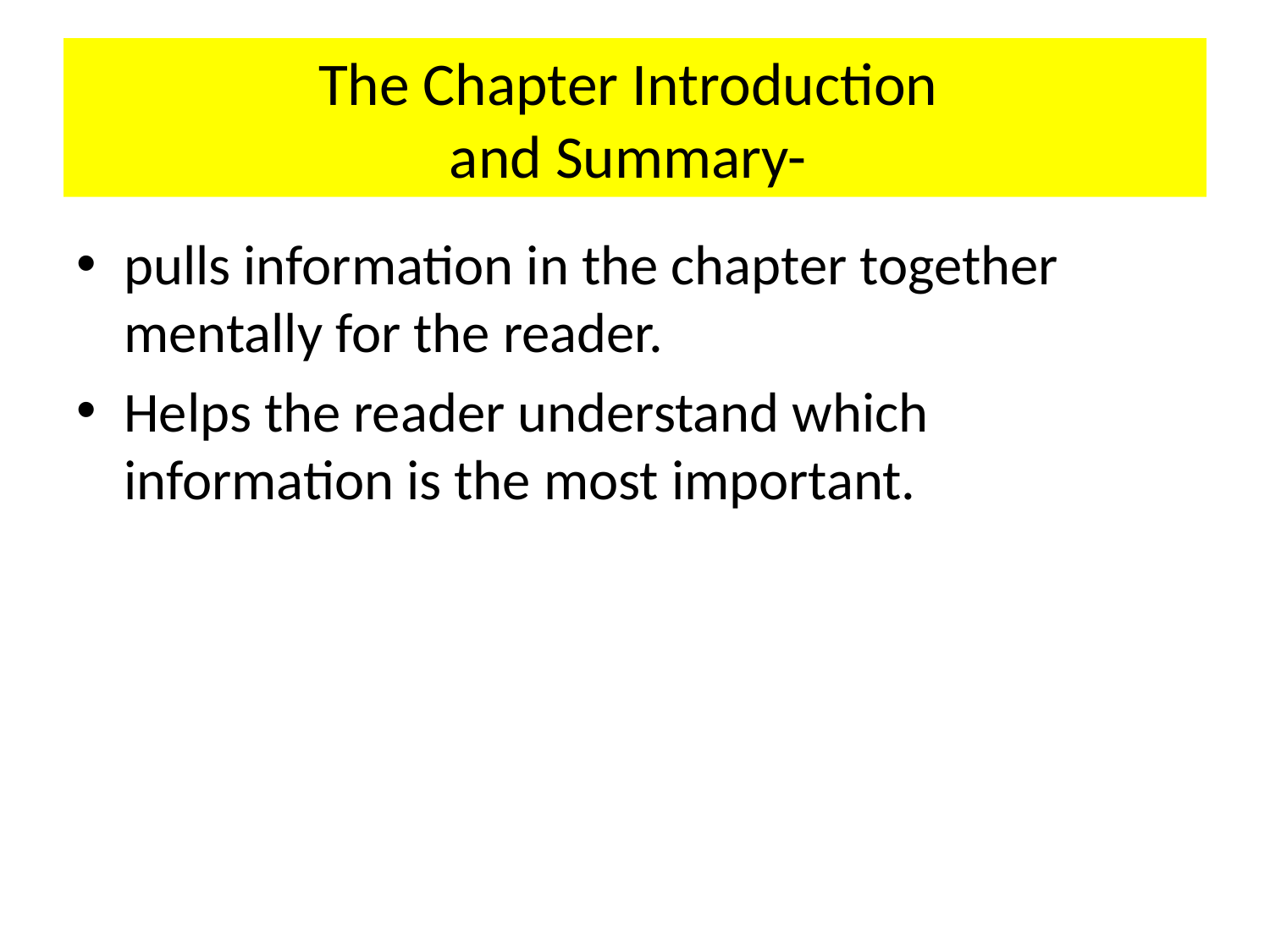

# The Chapter Introduction and Summary-
pulls information in the chapter together mentally for the reader.
Helps the reader understand which information is the most important.